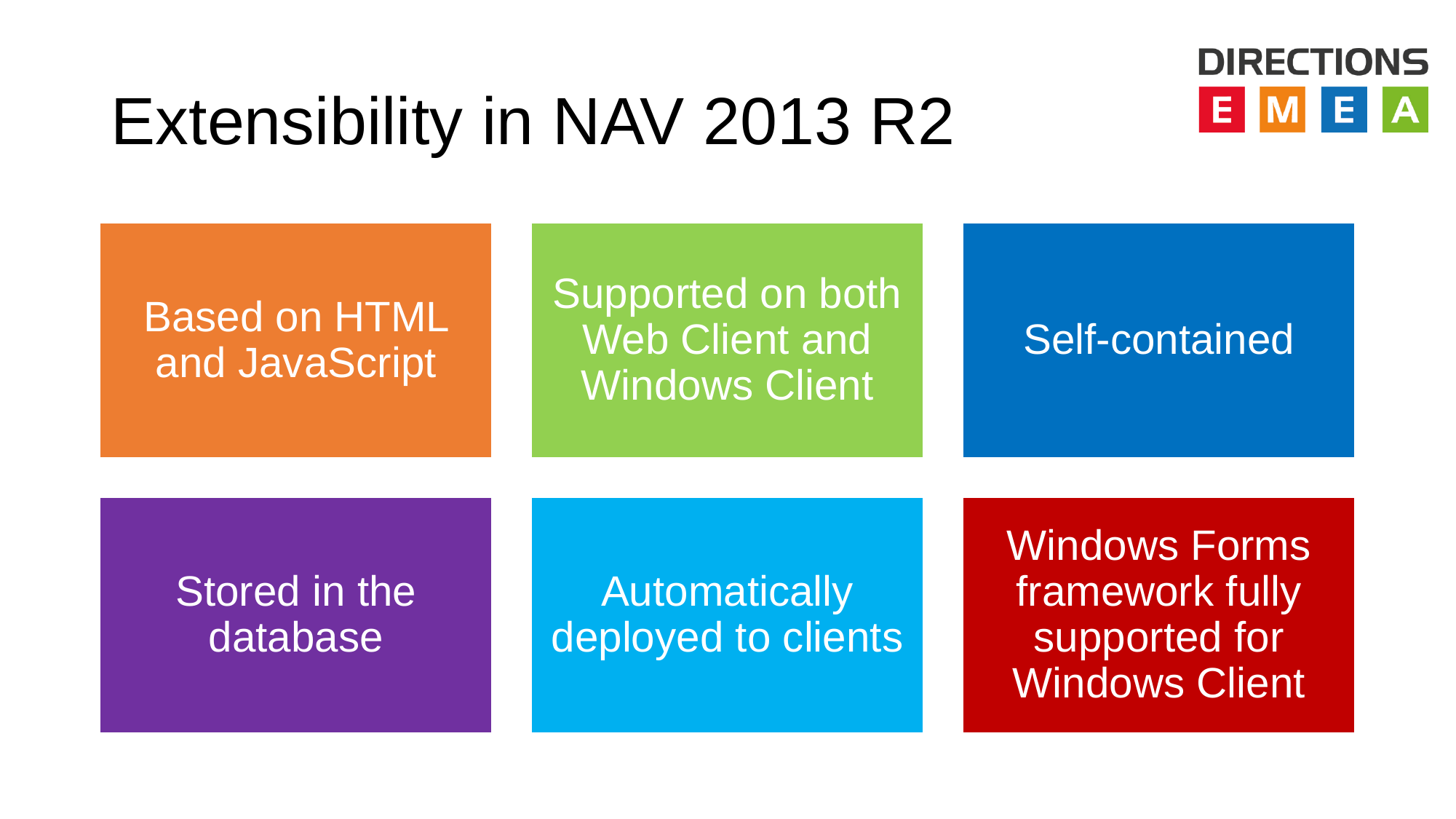

# Extensibility in NAV 2013 R2
Based on HTML and JavaScript
Supported on both Web Client and Windows Client
Self-contained
Stored in the database
Automatically deployed to clients
Windows Forms framework fully supported for Windows Client